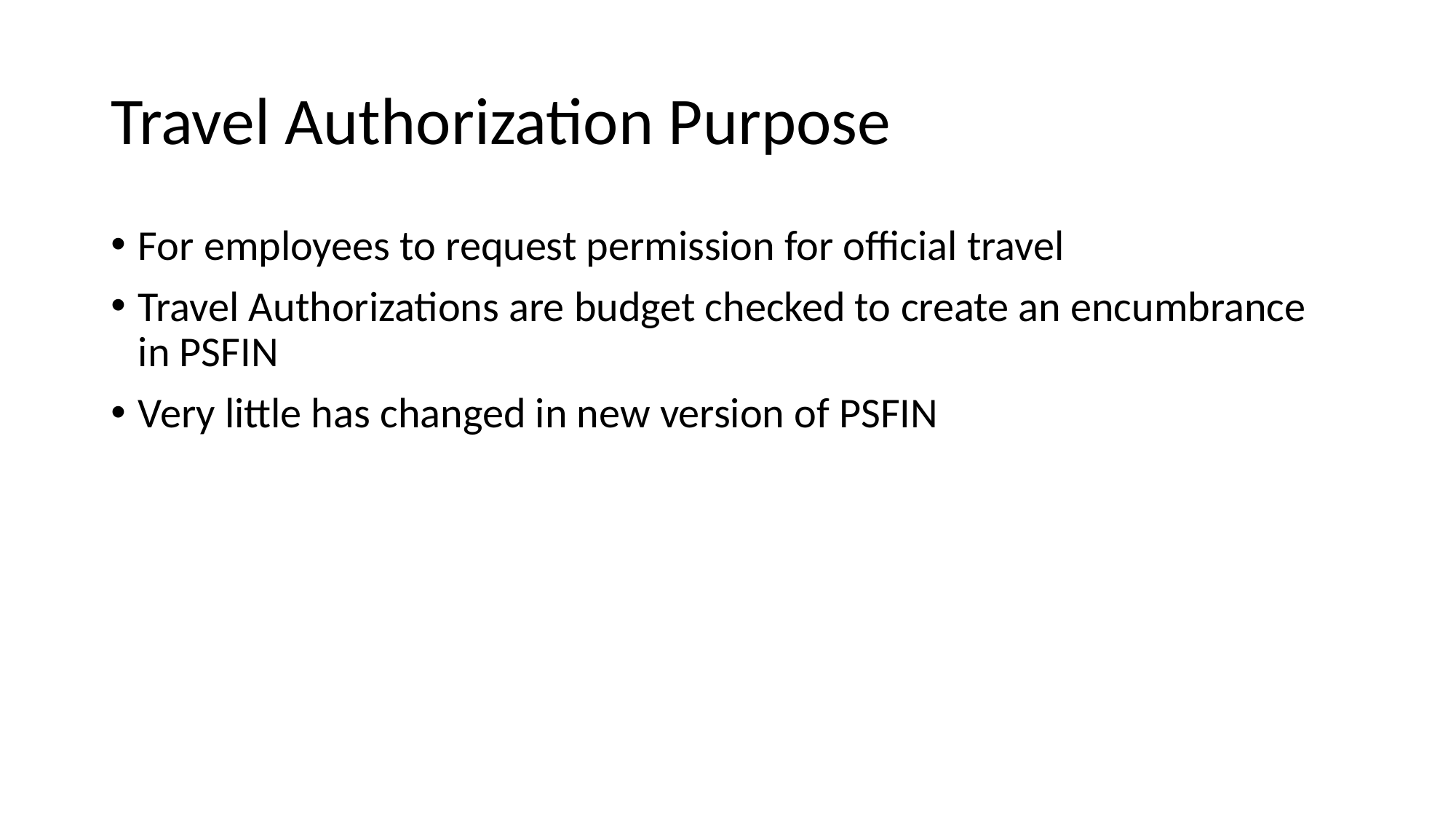

# Travel Authorization Purpose
For employees to request permission for official travel
Travel Authorizations are budget checked to create an encumbrance in PSFIN
Very little has changed in new version of PSFIN